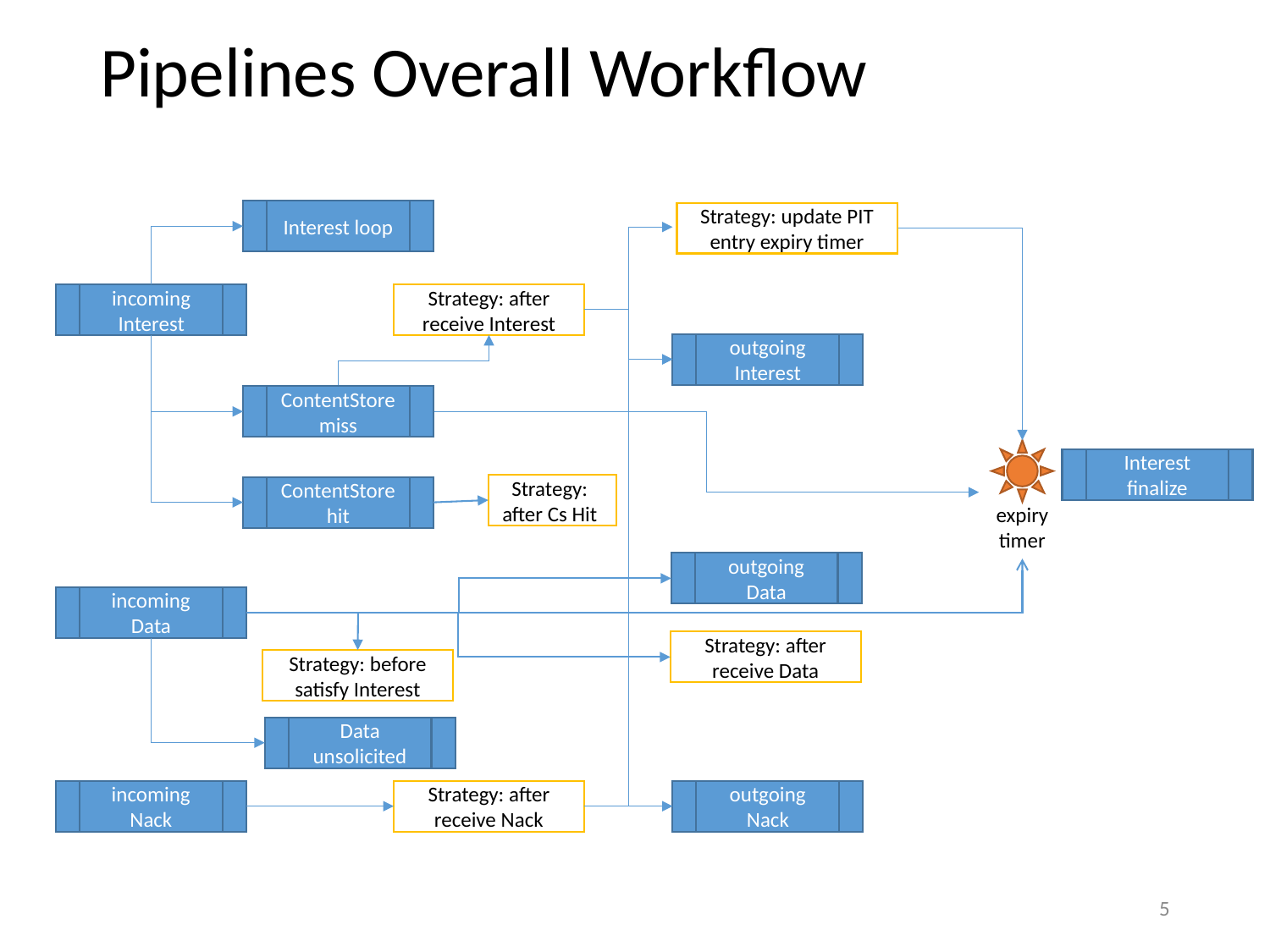

# Pipelines Overall Workflow
Interest loop
Strategy: update PIT entry expiry timer
incoming Interest
Strategy: after receive Interest
outgoing Interest
ContentStore miss

expiry
timer
Interest finalize
Strategy:  after Cs Hit
ContentStore hit
outgoing Data
incoming Data
Strategy: after receive Data
Strategy: before satisfy Interest
Data unsolicited
incoming Nack
Strategy: after receive Nack
outgoing Nack
5